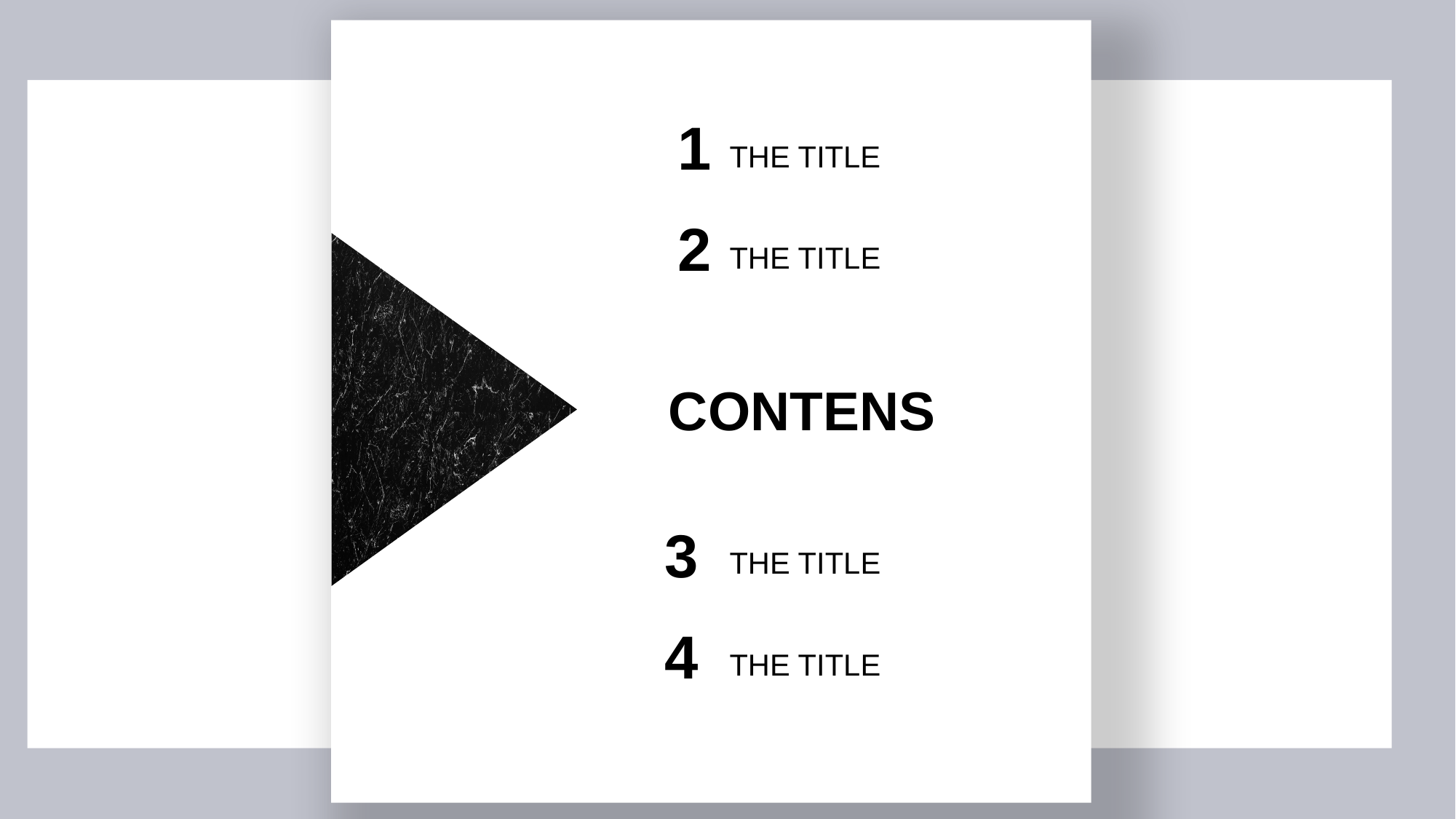

1
THE TITLE
2
THE TITLE

CONTENS
3
THE TITLE
4
THE TITLE